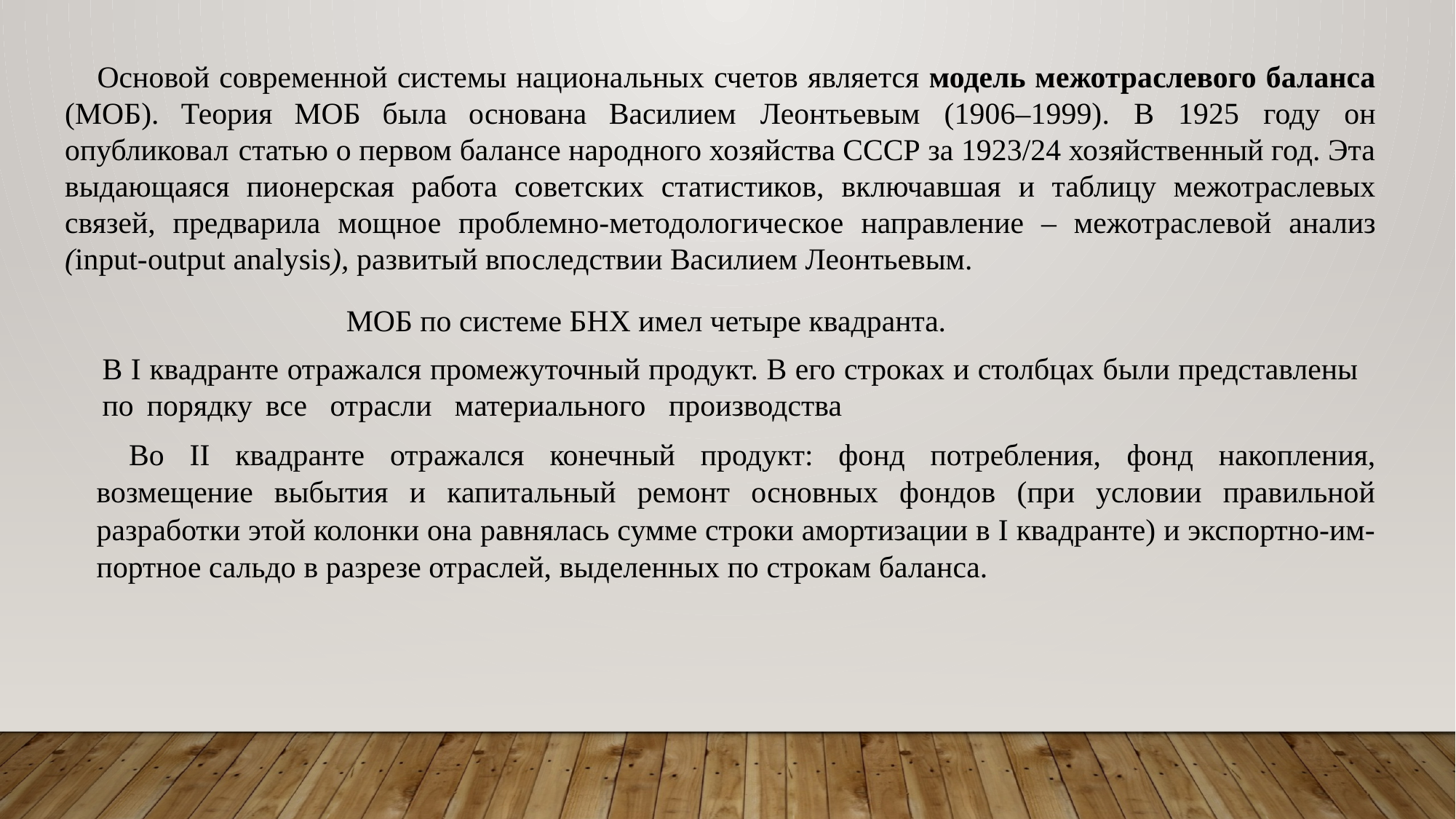

Основой современной системы национальных счетов является модель межотраслевого баланса (МОБ). Теория МОБ была основана Василием Леонтьевым (1906–1999). В 1925 году он опубликовал статью о первом балансе народного хозяйства СССР за 1923/24 хозяйственный год. Эта выдающаяся пионерская работа советских статистиков, включавшая и таблицу межотраслевых связей, предварила мощное проблемно-методологическое направление – межотраслевой анализ (input-output analysis), развитый впоследствии Василием Леонтьевым.
МОБ по системе БНХ имел четыре квадранта.
В I квадранте отражался промежуточный продукт. В его строках и столбцах были представлены по порядку все   отрасли   материального   производства
Во II квадранте отражался конечный продукт: фонд потребления, фонд накопления, возмещение выбытия и капитальный ремонт основных фондов (при условии правильной разработки этой колонки она равнялась сумме строки амортизации в I квадранте) и экспортно-им- портное сальдо в разрезе отраслей, выделенных по строкам баланса.